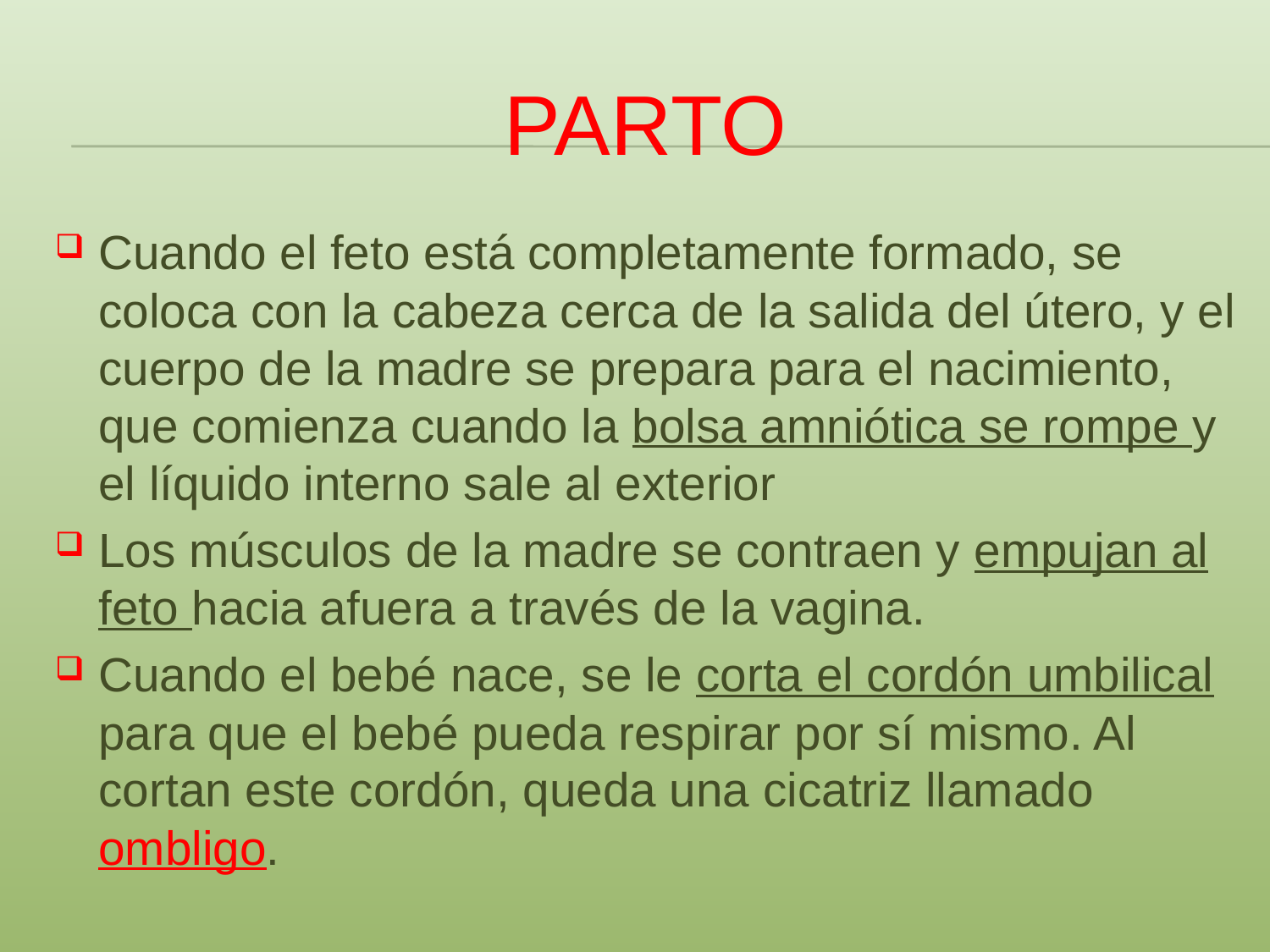

# parto
Cuando el feto está completamente formado, se coloca con la cabeza cerca de la salida del útero, y el cuerpo de la madre se prepara para el nacimiento, que comienza cuando la bolsa amniótica se rompe y el líquido interno sale al exterior
Los músculos de la madre se contraen y empujan al feto hacia afuera a través de la vagina.
Cuando el bebé nace, se le corta el cordón umbilical para que el bebé pueda respirar por sí mismo. Al cortan este cordón, queda una cicatriz llamado ombligo.